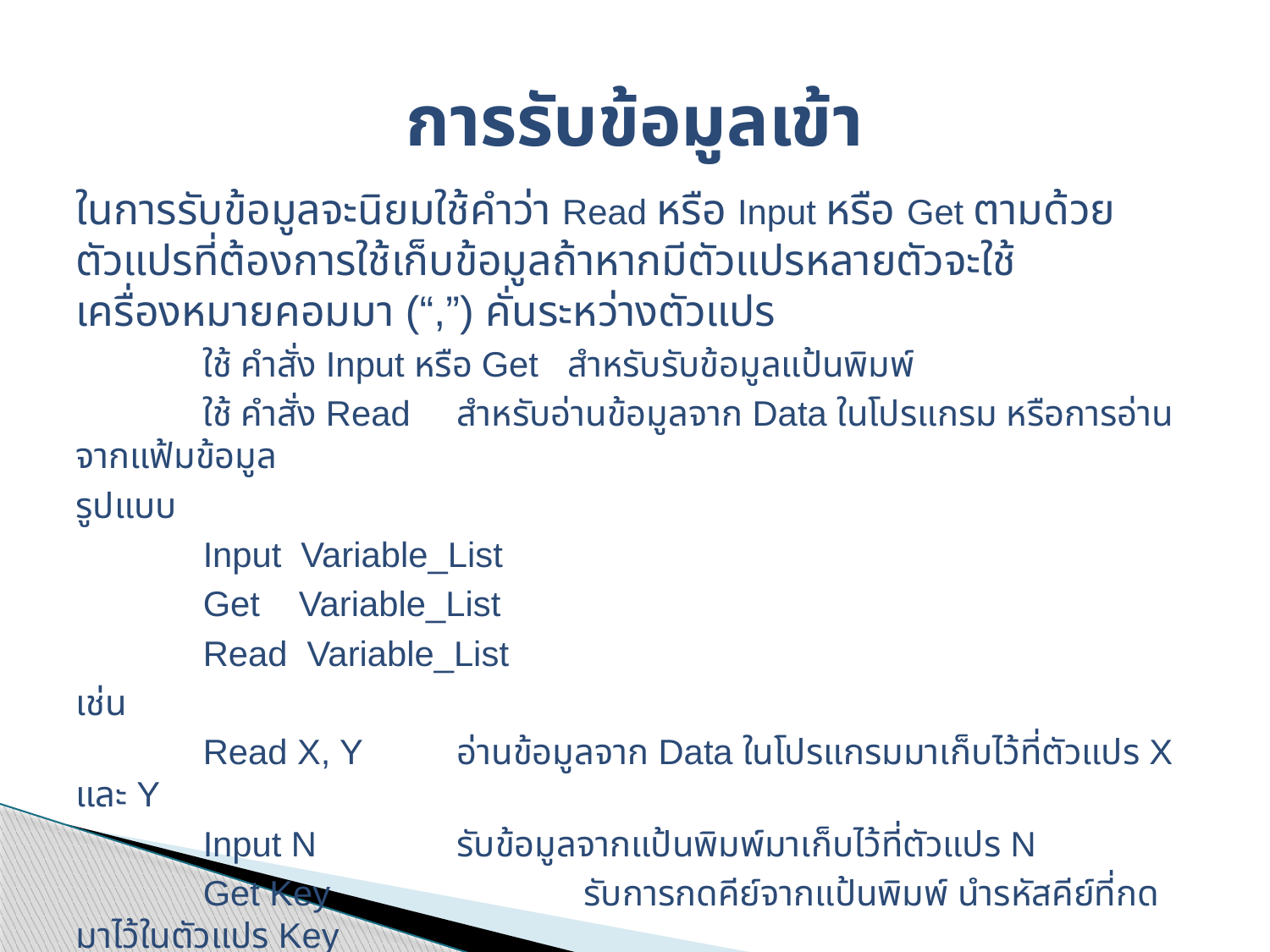

# การรับข้อมูลเข้า
ในการรับข้อมูลจะนิยมใช้คำว่า Read หรือ Input หรือ Get ตามด้วยตัวแปรที่ต้องการใช้เก็บข้อมูลถ้าหากมีตัวแปรหลายตัวจะใช้เครื่องหมายคอมมา (“,”) คั่นระหว่างตัวแปร
	ใช้ คำสั่ง Input หรือ Get   สำหรับรับข้อมูลแป้นพิมพ์
	ใช้ คำสั่ง Read 	สำหรับอ่านข้อมูลจาก Data ในโปรแกรม หรือการอ่านจากแฟ้มข้อมูล
รูปแบบ
	Input  Variable_List
	Get    Variable_List
	Read  Variable_List
เช่น
	Read X, Y	อ่านข้อมูลจาก Data ในโปรแกรมมาเก็บไว้ที่ตัวแปร X และ Y
	Input N		รับข้อมูลจากแป้นพิมพ์มาเก็บไว้ที่ตัวแปร N
	Get Key		รับการกดคีย์จากแป้นพิมพ์ นำรหัสคีย์ที่กดมาไว้ในตัวแปร Key